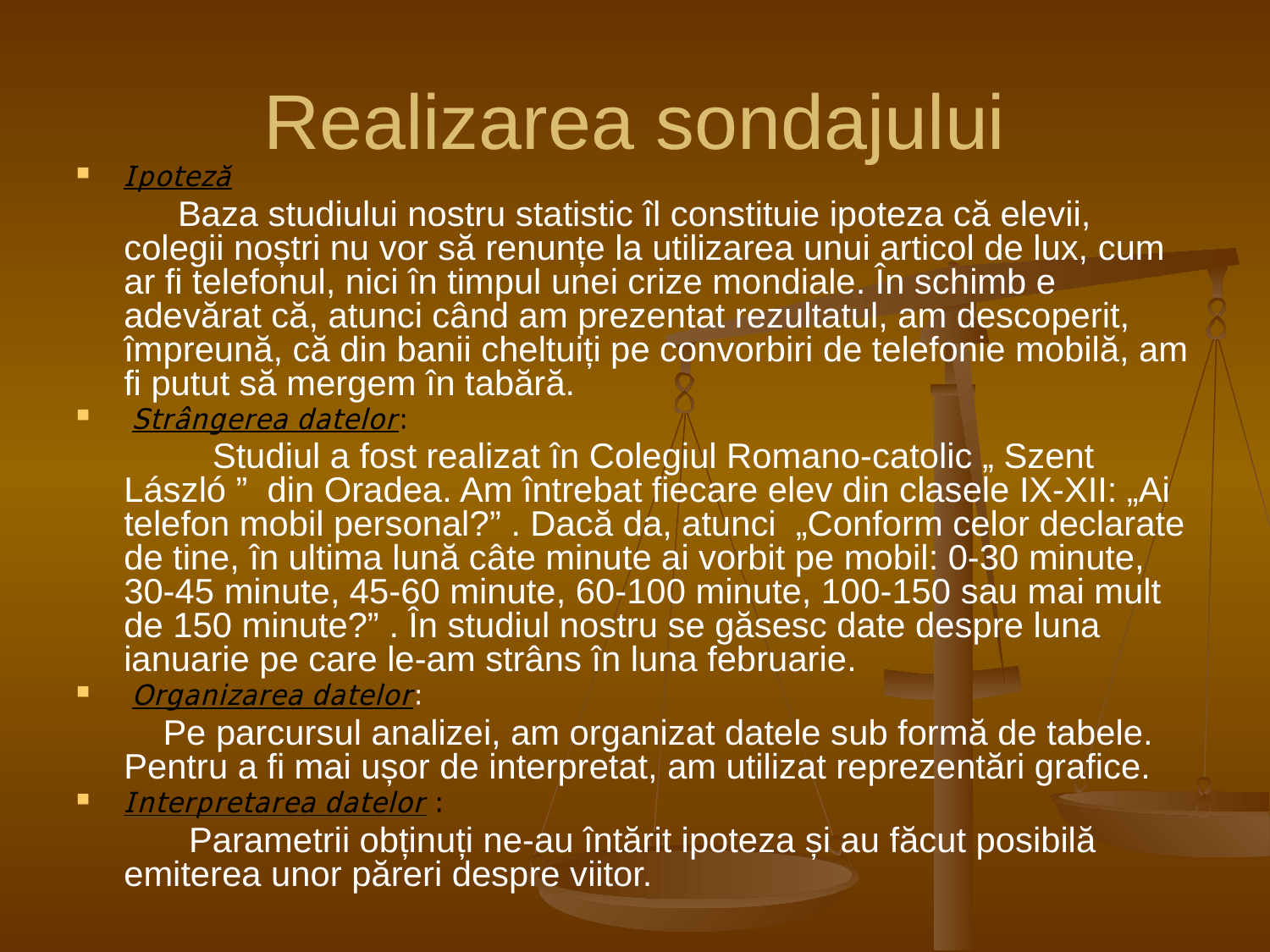

# Realizarea sondajului
Ipoteză
            Baza studiului nostru statistic îl constituie ipoteza că elevii, colegii noștri nu vor să renunțe la utilizarea unui articol de lux, cum ar fi telefonul, nici în timpul unei crize mondiale. În schimb e adevărat că, atunci când am prezentat rezultatul, am descoperit, împreună, că din banii cheltuiți pe convorbiri de telefonie mobilă, am fi putut să mergem în tabără.
 Strângerea datelor:
              Studiul a fost realizat în Colegiul Romano-catolic „ Szent László ”  din Oradea. Am întrebat fiecare elev din clasele IX-XII: „Ai telefon mobil personal?” . Dacă da, atunci  „Conform celor declarate de tine, în ultima lună câte minute ai vorbit pe mobil: 0-30 minute, 30-45 minute, 45-60 minute, 60-100 minute, 100-150 sau mai mult de 150 minute?” . În studiul nostru se găsesc date despre luna ianuarie pe care le-am strâns în luna februarie.
 Organizarea datelor:
          Pe parcursul analizei, am organizat datele sub formă de tabele. Pentru a fi mai ușor de interpretat, am utilizat reprezentări grafice.
Interpretarea datelor :
             Parametrii obținuți ne-au întărit ipoteza și au făcut posibilă emiterea unor păreri despre viitor.